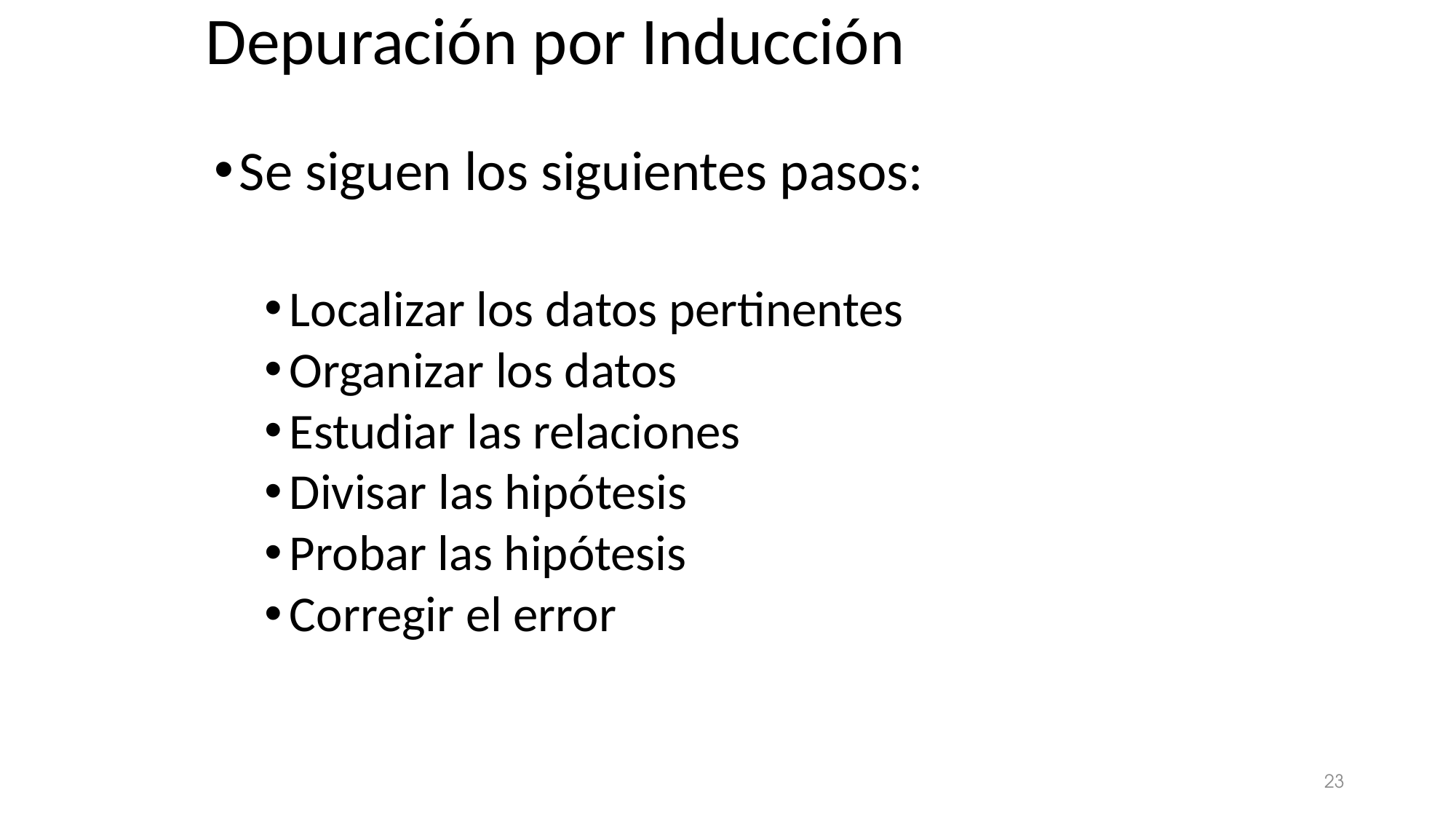

# Depuración por Inducción
Se siguen los siguientes pasos:

Localizar los datos pertinentes
Organizar los datos
Estudiar las relaciones
Divisar las hipótesis
Probar las hipótesis
Corregir el error
23